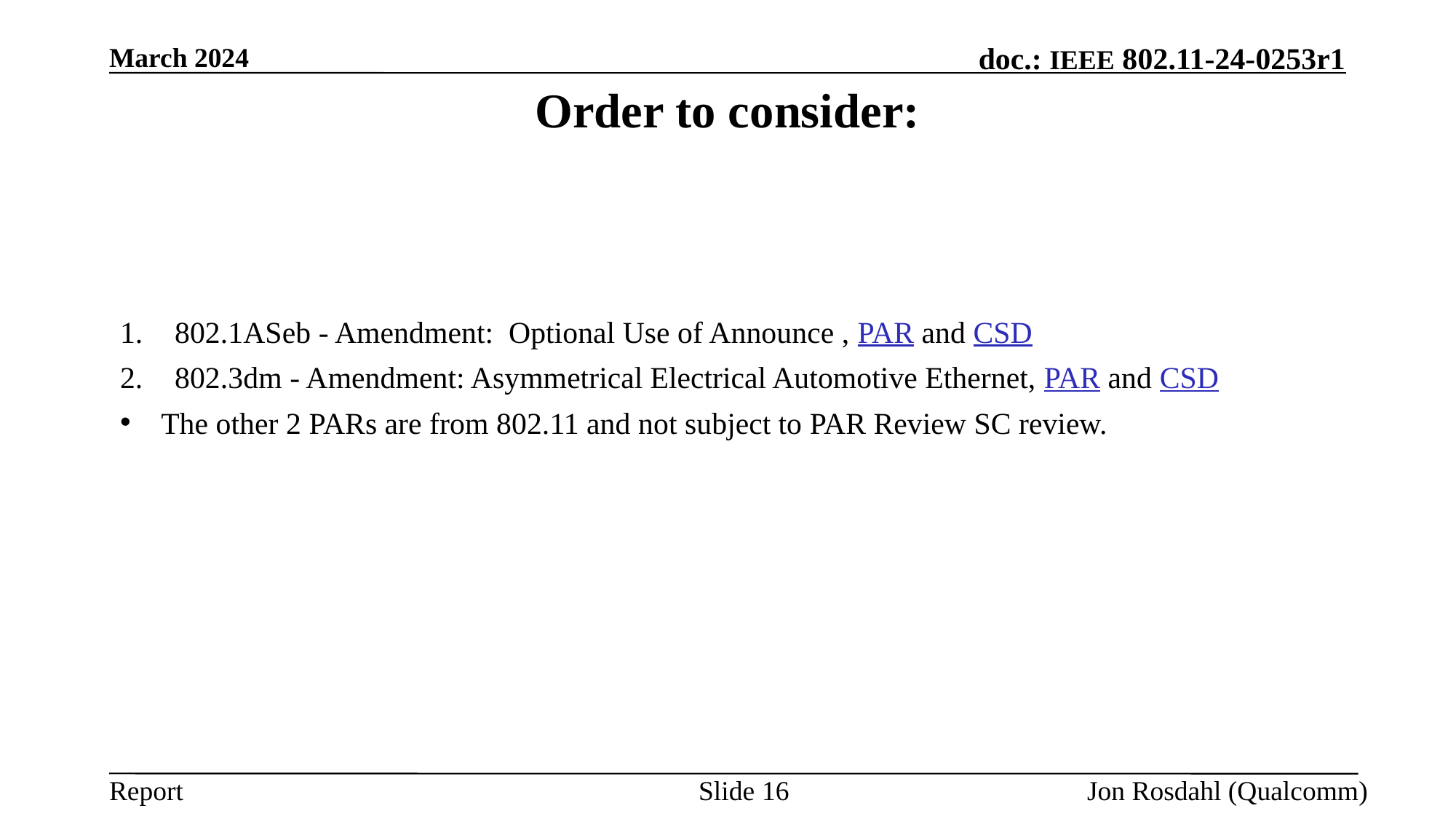

March 2024
# Order to consider:
802.1ASeb - Amendment:  Optional Use of Announce , PAR and CSD
802.3dm - Amendment: Asymmetrical Electrical Automotive Ethernet, PAR and CSD
The other 2 PARs are from 802.11 and not subject to PAR Review SC review.
Slide 16
Jon Rosdahl (Qualcomm)